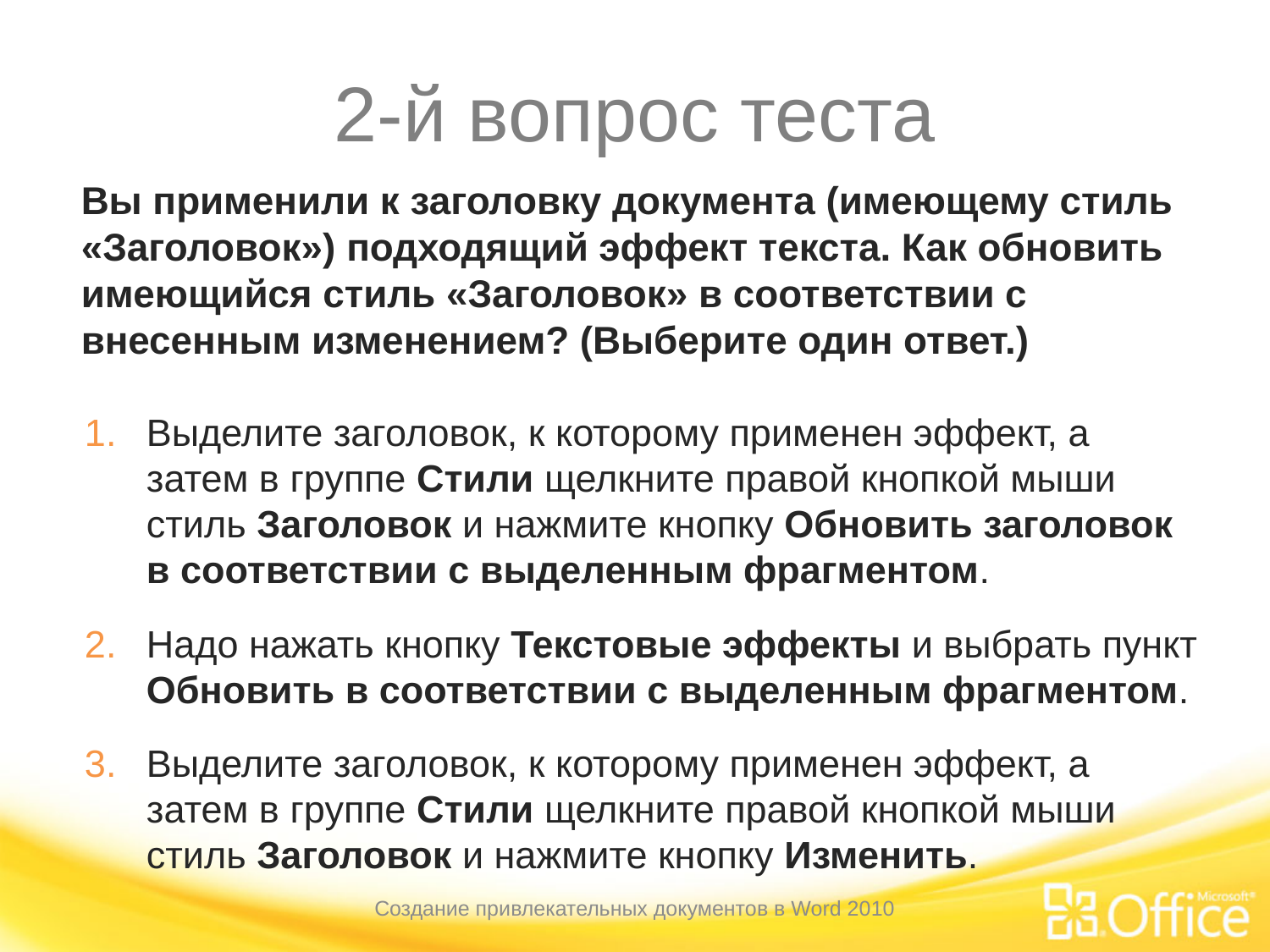

# 2-й вопрос теста
Вы применили к заголовку документа (имеющему стиль «Заголовок») подходящий эффект текста. Как обновить имеющийся стиль «Заголовок» в соответствии с внесенным изменением? (Выберите один ответ.)
Выделите заголовок, к которому применен эффект, а затем в группе Стили щелкните правой кнопкой мыши стиль Заголовок и нажмите кнопку Обновить заголовок в соответствии с выделенным фрагментом.
Надо нажать кнопку Текстовые эффекты и выбрать пункт Обновить в соответствии с выделенным фрагментом.
Выделите заголовок, к которому применен эффект, а затем в группе Стили щелкните правой кнопкой мыши стиль Заголовок и нажмите кнопку Изменить.
Создание привлекательных документов в Word 2010